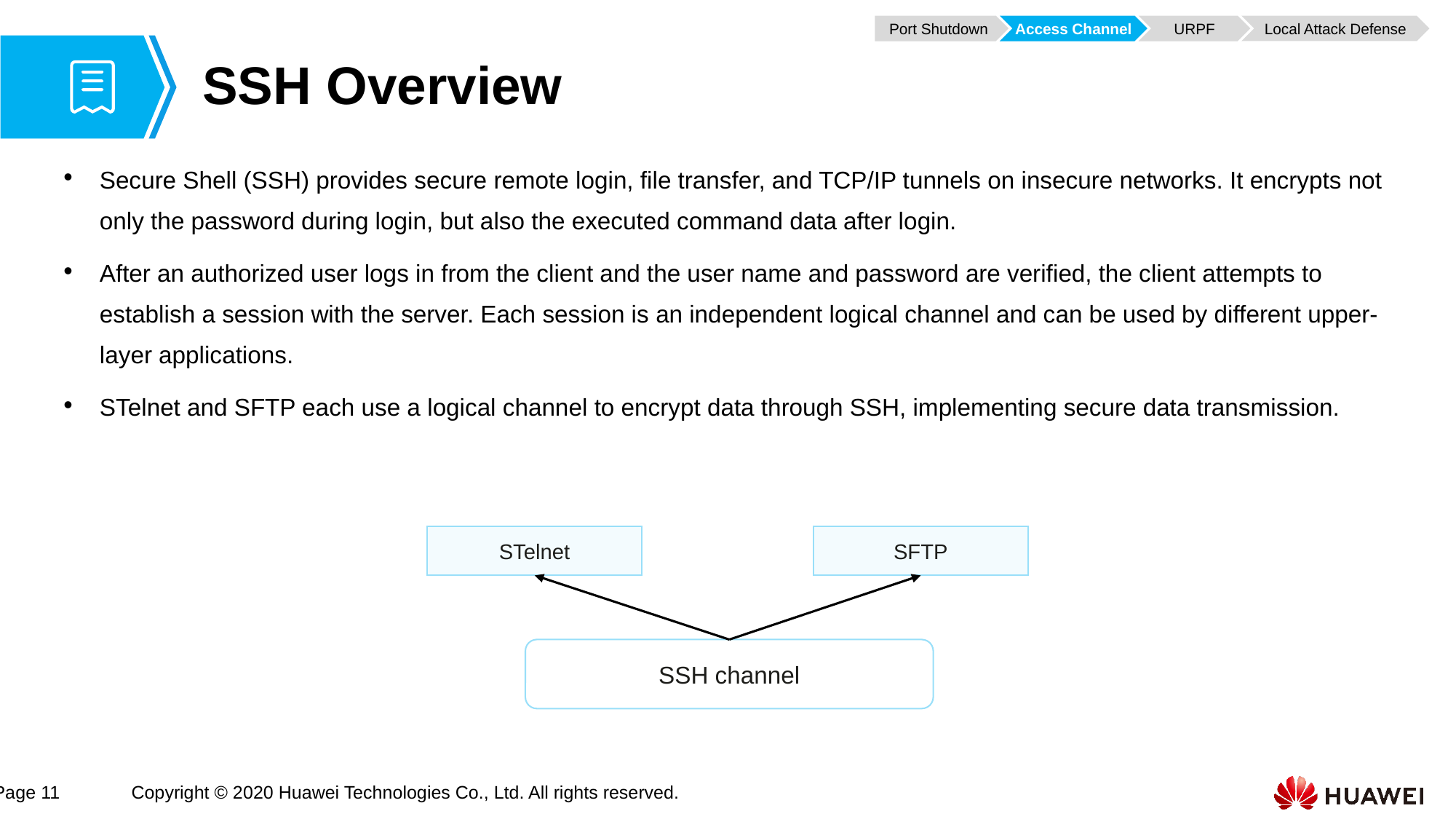

Port Shutdown
Access Channel
URPF
Local Attack Defense
# SSH Overview
Secure Shell (SSH) provides secure remote login, file transfer, and TCP/IP tunnels on insecure networks. It encrypts not only the password during login, but also the executed command data after login.
After an authorized user logs in from the client and the user name and password are verified, the client attempts to establish a session with the server. Each session is an independent logical channel and can be used by different upper-layer applications.
STelnet and SFTP each use a logical channel to encrypt data through SSH, implementing secure data transmission.

STelnet
SFTP
SSH channel